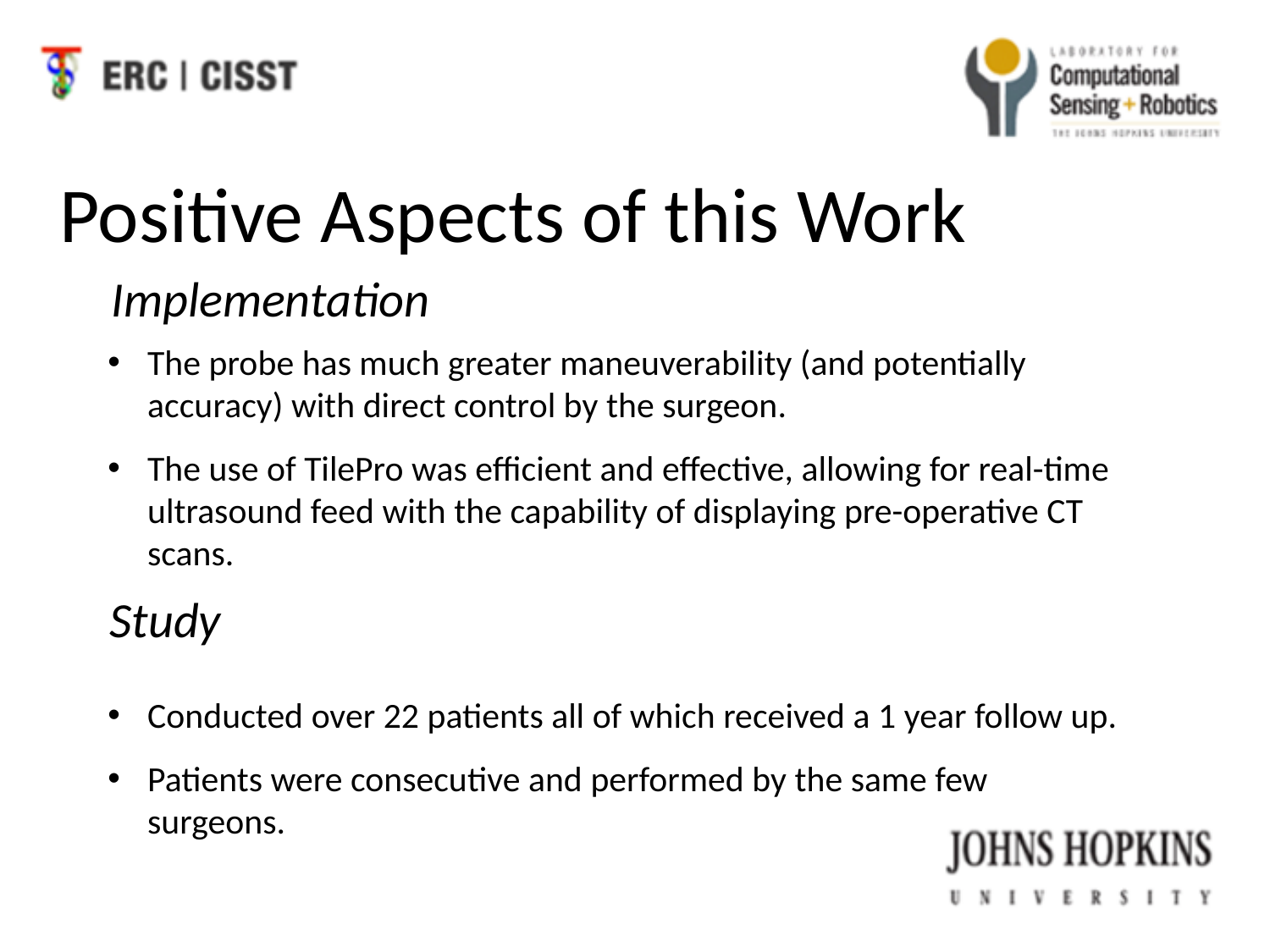

Positive Aspects of this Work
Implementation
The probe has much greater maneuverability (and potentially accuracy) with direct control by the surgeon.
The use of TilePro was efficient and effective, allowing for real-time ultrasound feed with the capability of displaying pre-operative CT scans.
Study
Conducted over 22 patients all of which received a 1 year follow up.
Patients were consecutive and performed by the same few surgeons.